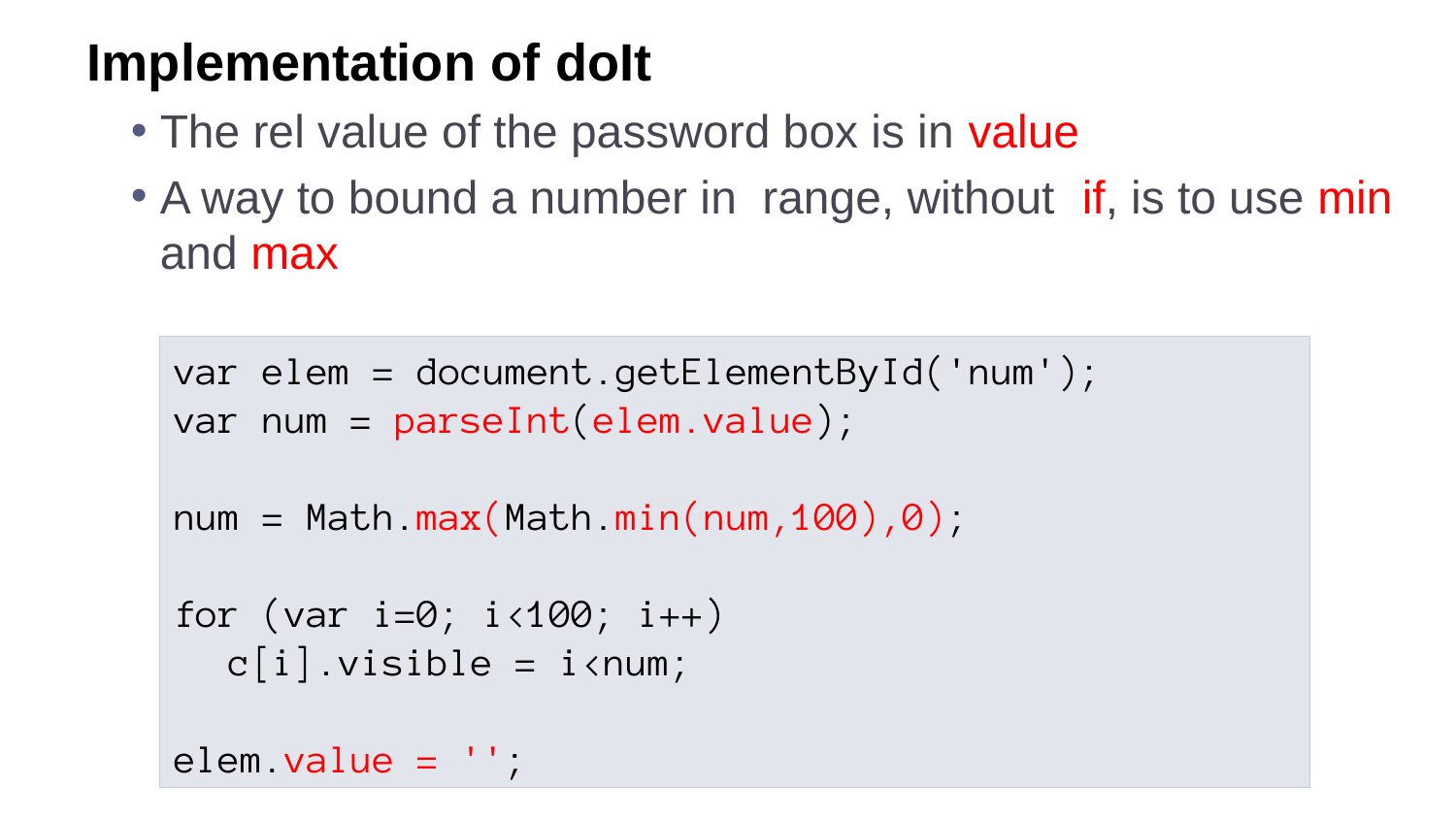

Implementation of doIt
The rel value of the password box is in value
A way to bound a number in  range, without  if, is to use min and max
var elem = document.getElementById('num');
var num = parseInt(elem.value);

num = Math.max(Math.min(num,100),0);

for (var i=0; i<100; i++)
	c[i].visible = i<num;

elem.value = '';